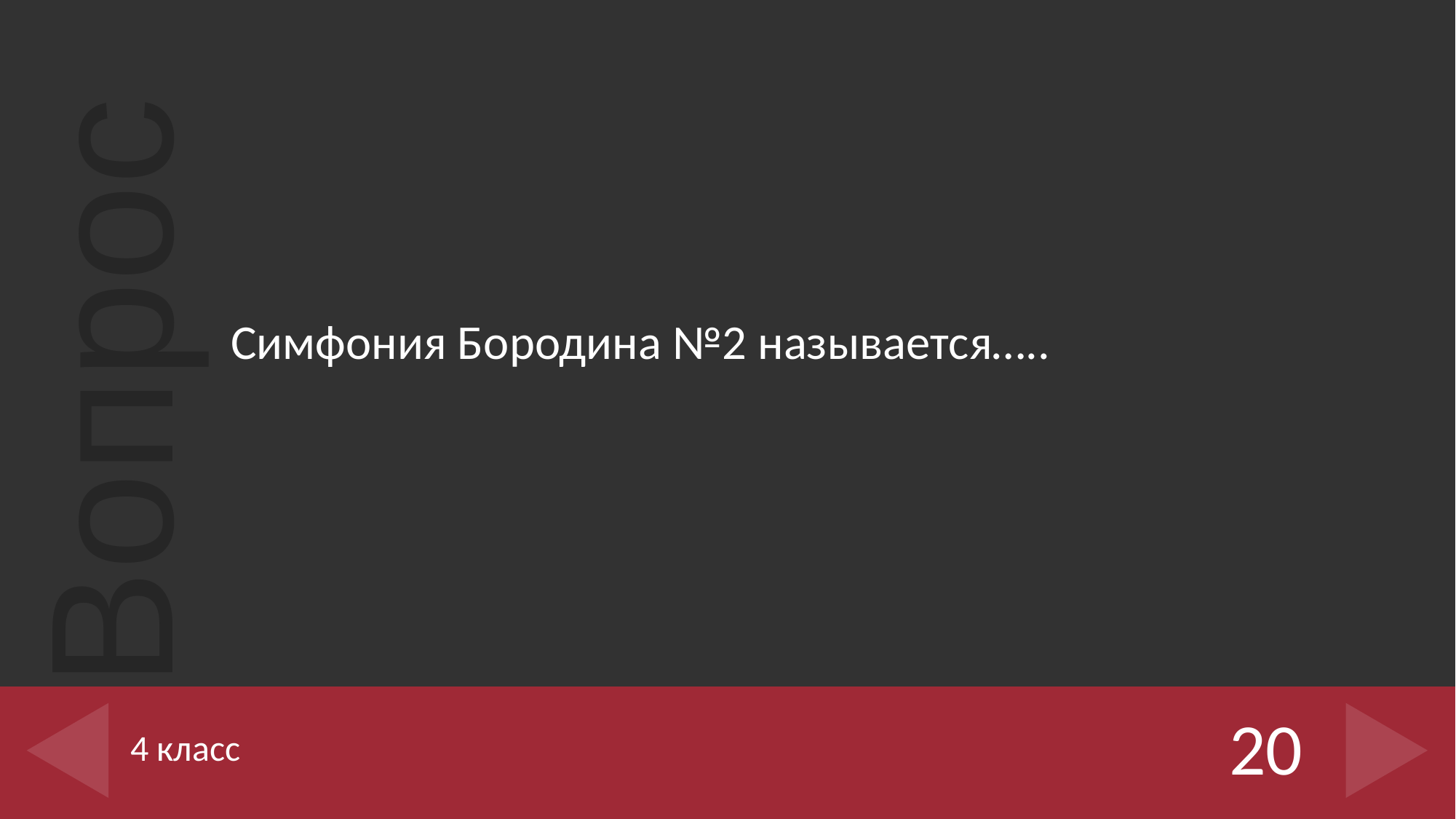

Симфония Бородина №2 называется…..
# 4 класс
20